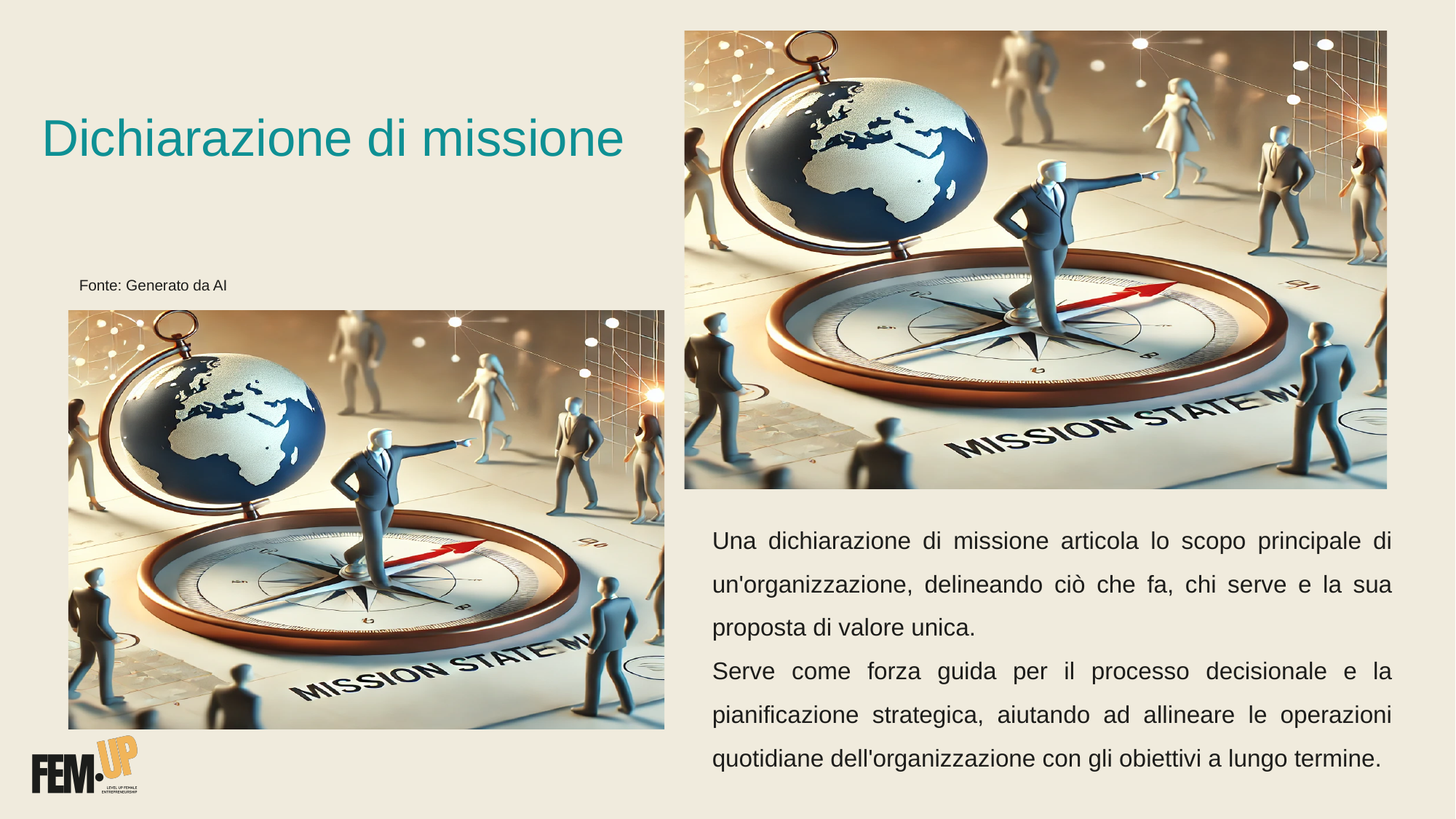

# Dichiarazione di missione
Fonte: Generato da AI
Una dichiarazione di missione articola lo scopo principale di un'organizzazione, delineando ciò che fa, chi serve e la sua proposta di valore unica.
Serve come forza guida per il processo decisionale e la pianificazione strategica, aiutando ad allineare le operazioni quotidiane dell'organizzazione con gli obiettivi a lungo termine.